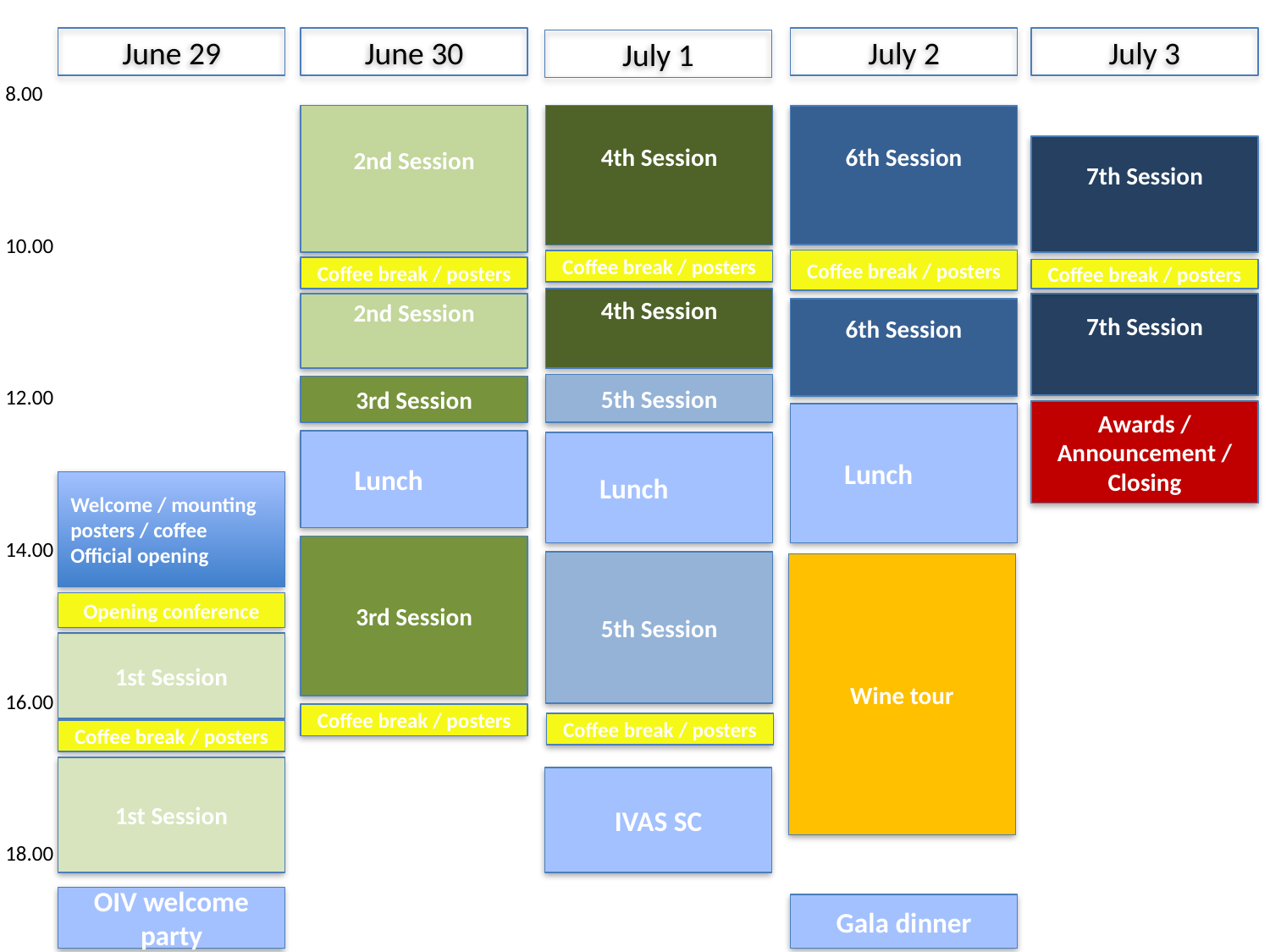

June 29
June 30
July 2
July 3
July 1
8.00

10.00

12.00

14.00

16.00

18.00
4th Session

2nd Session

6th Session

7th Session

Coffee break / posters
Coffee break / posters
Coffee break / posters
Coffee break / posters
4th Session

2nd Session

7th Session

6th Session

5th Session
3rd Session
Awards / Announcement / Closing
Lunch
Lunch
Lunch
Welcome / mounting posters / coffee
Official opening
3rd Session
5th Session
Wine tour
Opening conference
1st Session
Coffee break / posters
Coffee break / posters
Coffee break / posters
1st Session
IVAS SC
OIV welcome party
Gala dinner